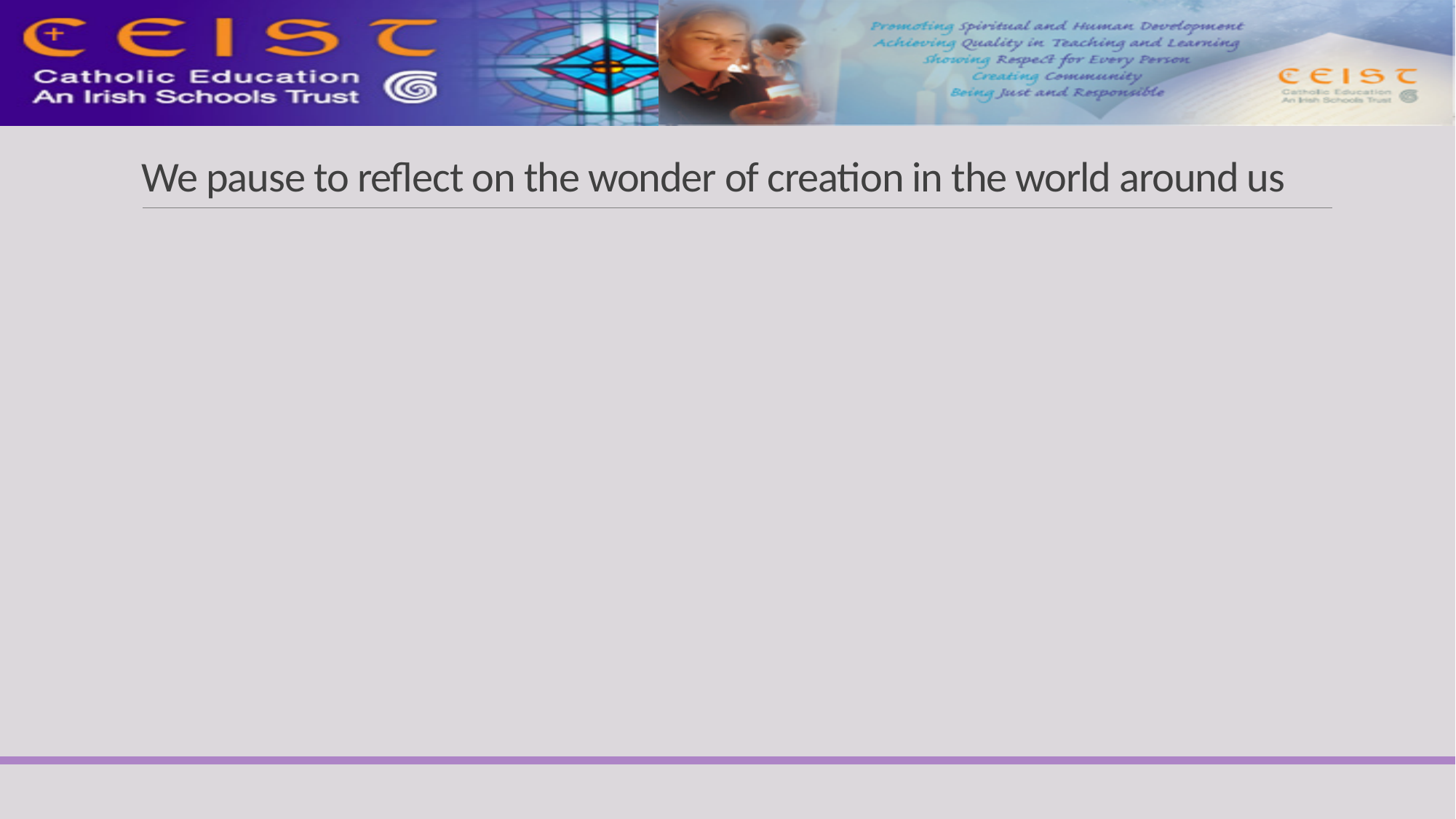

# We pause to reflect on the wonder of creation in the world around us